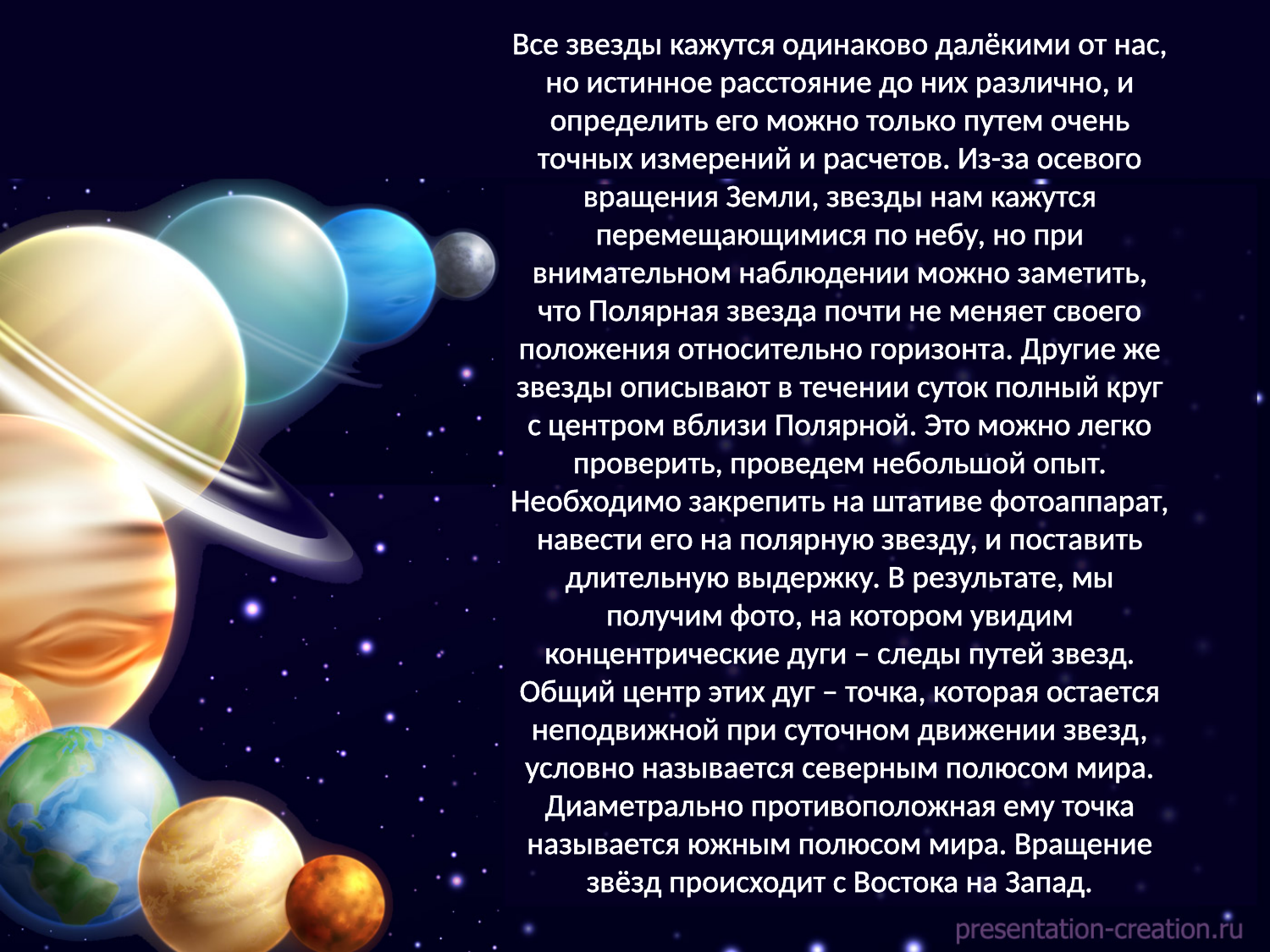

Все звезды кажутся одинаково далёкими от нас, но истинное расстояние до них различно, и определить его можно только путем очень точных измерений и расчетов. Из-за осевого вращения Земли, звезды нам кажутся перемещающимися по небу, но при внимательном наблюдении можно заметить, что Полярная звезда почти не меняет своего положения относительно горизонта. Другие же звезды описывают в течении суток полный круг с центром вблизи Полярной. Это можно легко проверить, проведем небольшой опыт. Необходимо закрепить на штативе фотоаппарат, навести его на полярную звезду, и поставить длительную выдержку. В результате, мы получим фото, на котором увидим концентрические дуги – следы путей звезд. Общий центр этих дуг – точка, которая остается неподвижной при суточном движении звезд, условно называется северным полюсом мира. Диаметрально противоположная ему точка называется южным полюсом мира. Вращение звёзд происходит с Востока на Запад.